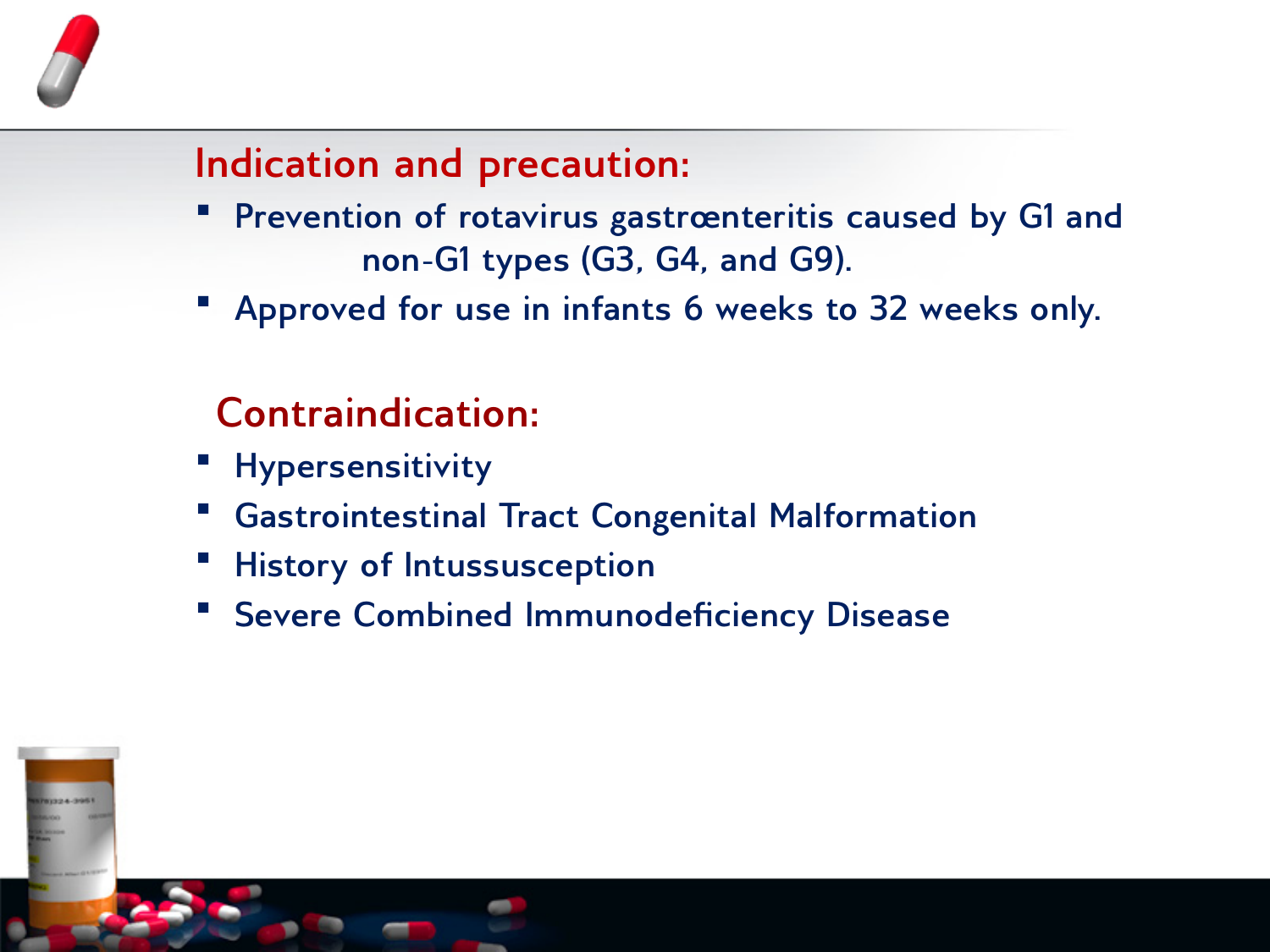

Indication and precaution:
Prevention of rotavirus gastroenteritis caused by G1 and   	non-G1 types (G3, G4, and G9).
Approved for use in infants 6 weeks to 32 weeks only.

        Contraindication:
Hypersensitivity
Gastrointestinal Tract Congenital Malformation
History of Intussusception
Severe Combined Immunodeficiency Disease